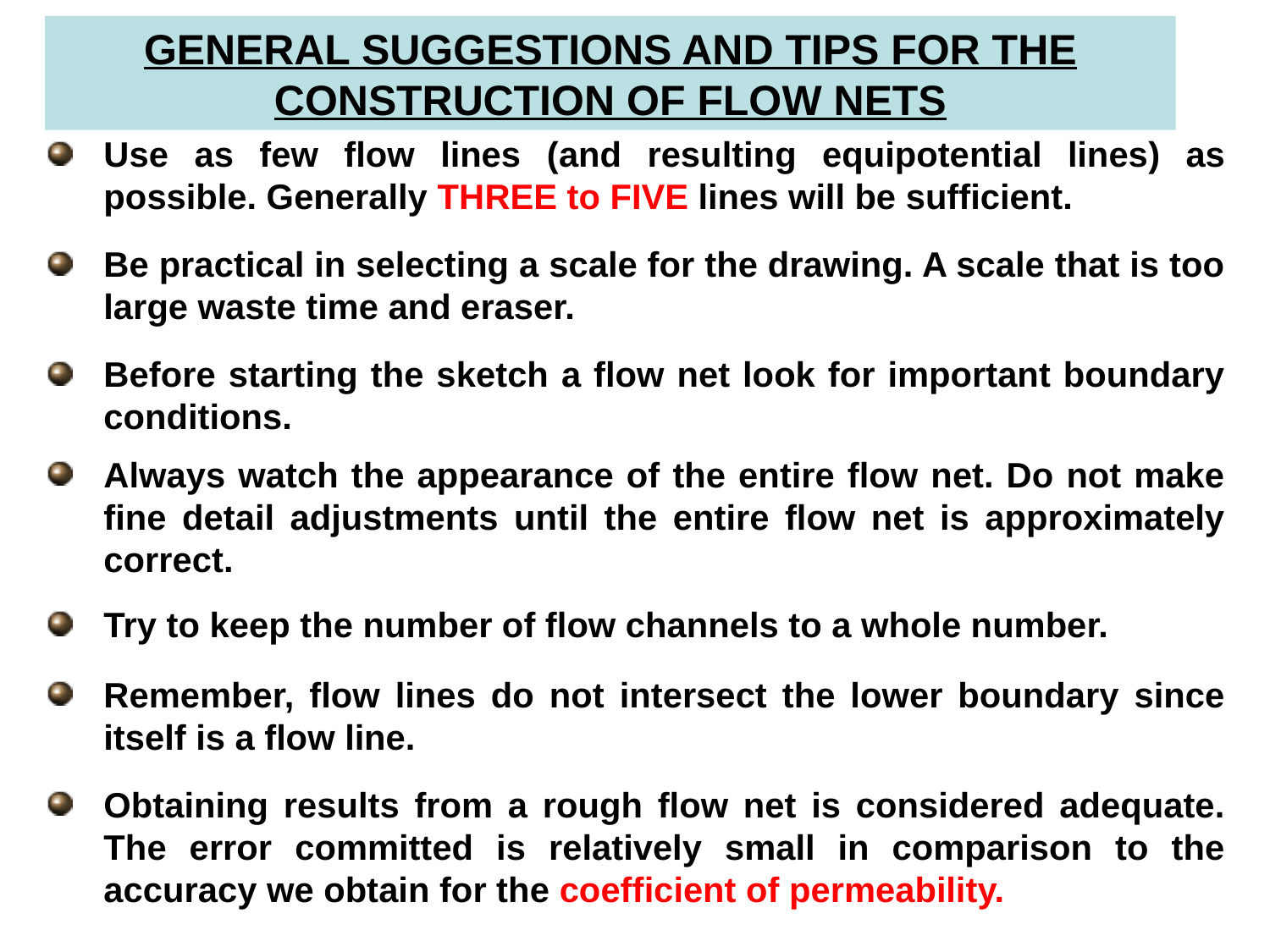

GENERAL SUGGESTIONS AND TIPS FOR THE CONSTRUCTION OF FLOW NETS
Use as few flow lines (and resulting equipotential lines) as possible. Generally THREE to FIVE lines will be sufficient.
Be practical in selecting a scale for the drawing. A scale that is too large waste time and eraser.
Before starting the sketch a flow net look for important boundary conditions.
Always watch the appearance of the entire flow net. Do not make fine detail adjustments until the entire flow net is approximately correct.
Try to keep the number of flow channels to a whole number.
Remember, flow lines do not intersect the lower boundary since itself is a flow line.
Obtaining results from a rough flow net is considered adequate. The error committed is relatively small in comparison to the accuracy we obtain for the coefficient of permeability.